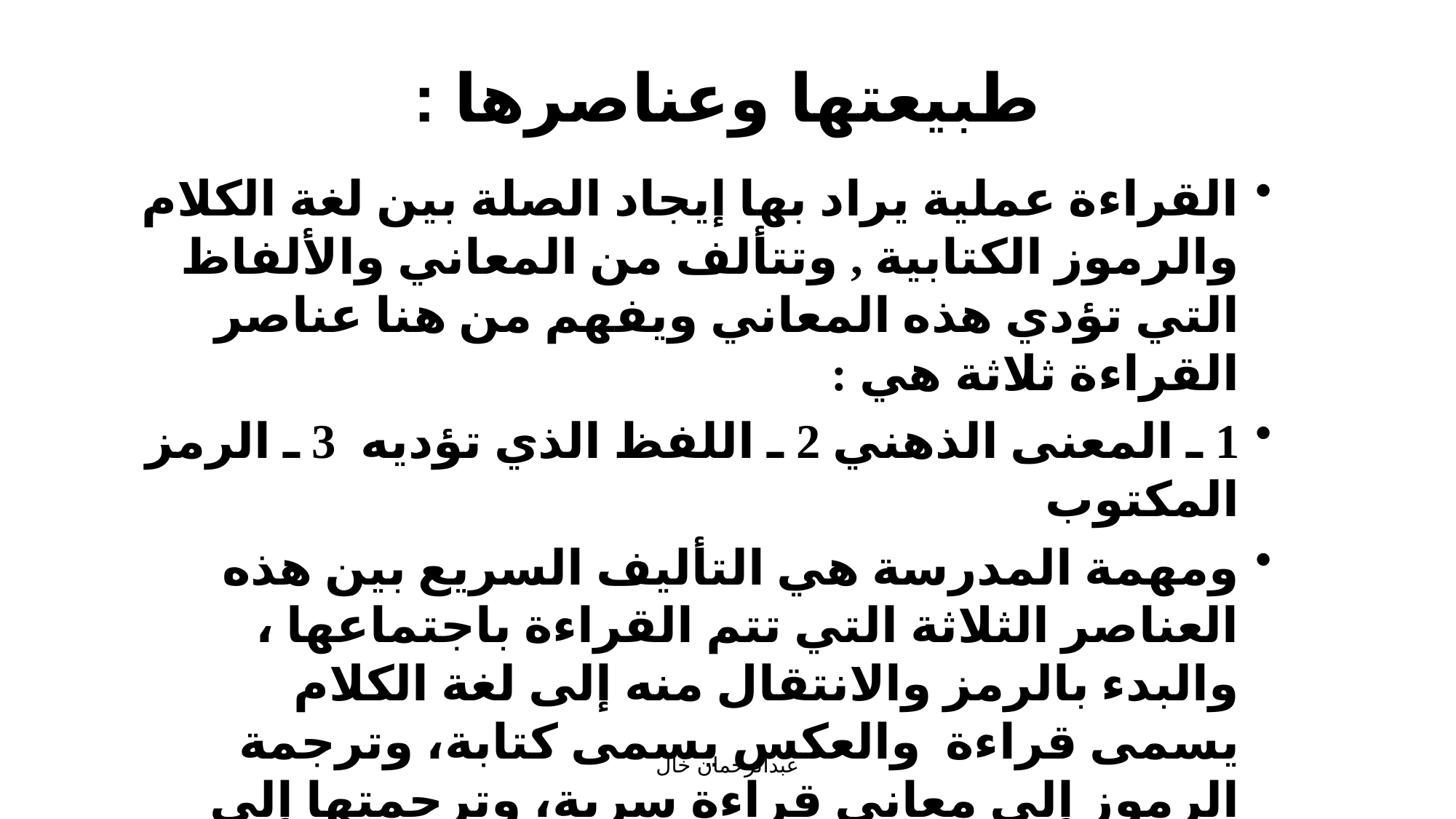

طبيعتها وعناصرها :
القراءة عملية يراد بها إيجاد الصلة بين لغة الكلام والرموز الكتابية , وتتألف من المعاني والألفاظ التي تؤدي هذه المعاني ويفهم من هنا عناصر القراءة ثلاثة هي :
1 ـ المعنى الذهني 2 ـ اللفظ الذي تؤديه  3 ـ الرمز المكتوب
ومهمة المدرسة هي التأليف السريع بين هذه العناصر الثلاثة التي تتم القراءة باجتماعها ، والبدء بالرمز والانتقال منه إلى لغة الكلام يسمى قراءة  والعكس يسمى كتابة، وترجمة الرموز إلى معاني قراءة سرية، وترجمتها إلى ألفاظ مسموعة قراءة جهرية .

عبدالرحمان خال